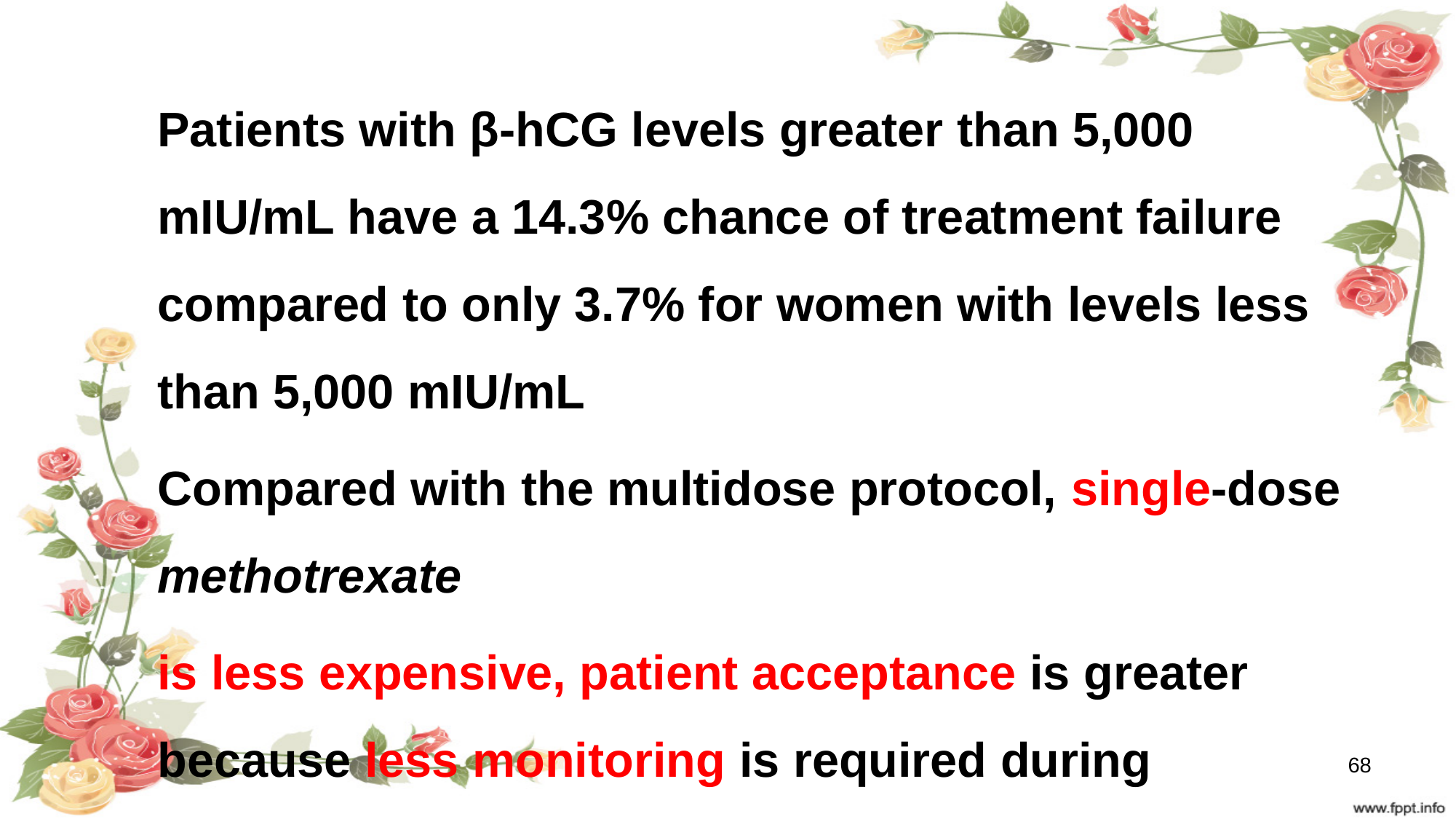

Patients with β-hCG levels greater than 5,000 mIU/mL have a 14.3% chance of treatment failure compared to only 3.7% for women with levels less than 5,000 mIU/mL
Compared with the multidose protocol, single-dose methotrexate
is less expensive, patient acceptance is greater because less monitoring is required during treatment, and the treatment results and prospects for future fertility are comparable
68